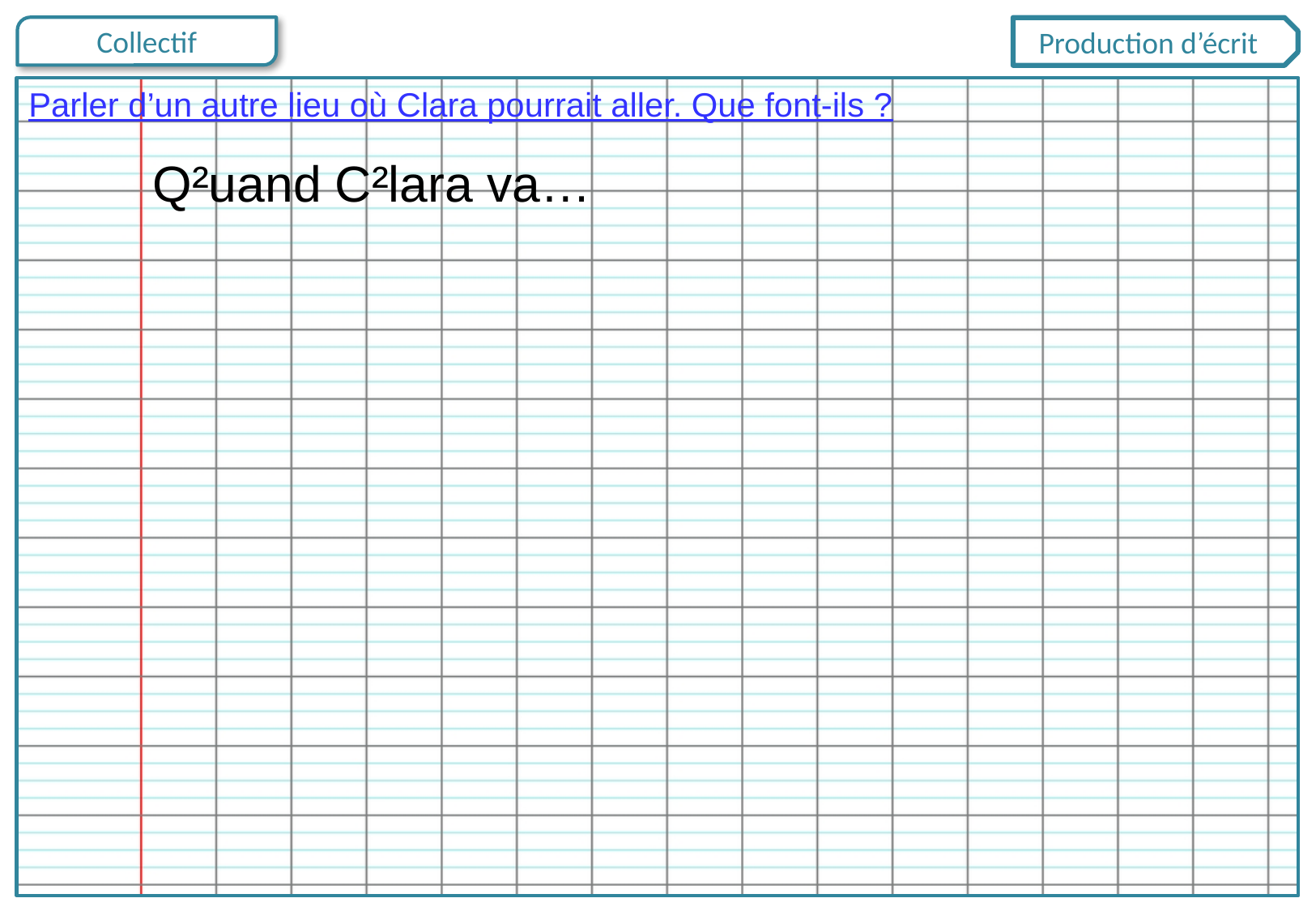

Production d’écrit
Parler d’un autre lieu où Clara pourrait aller. Que font-ils ?
Q²uand C²lara va…